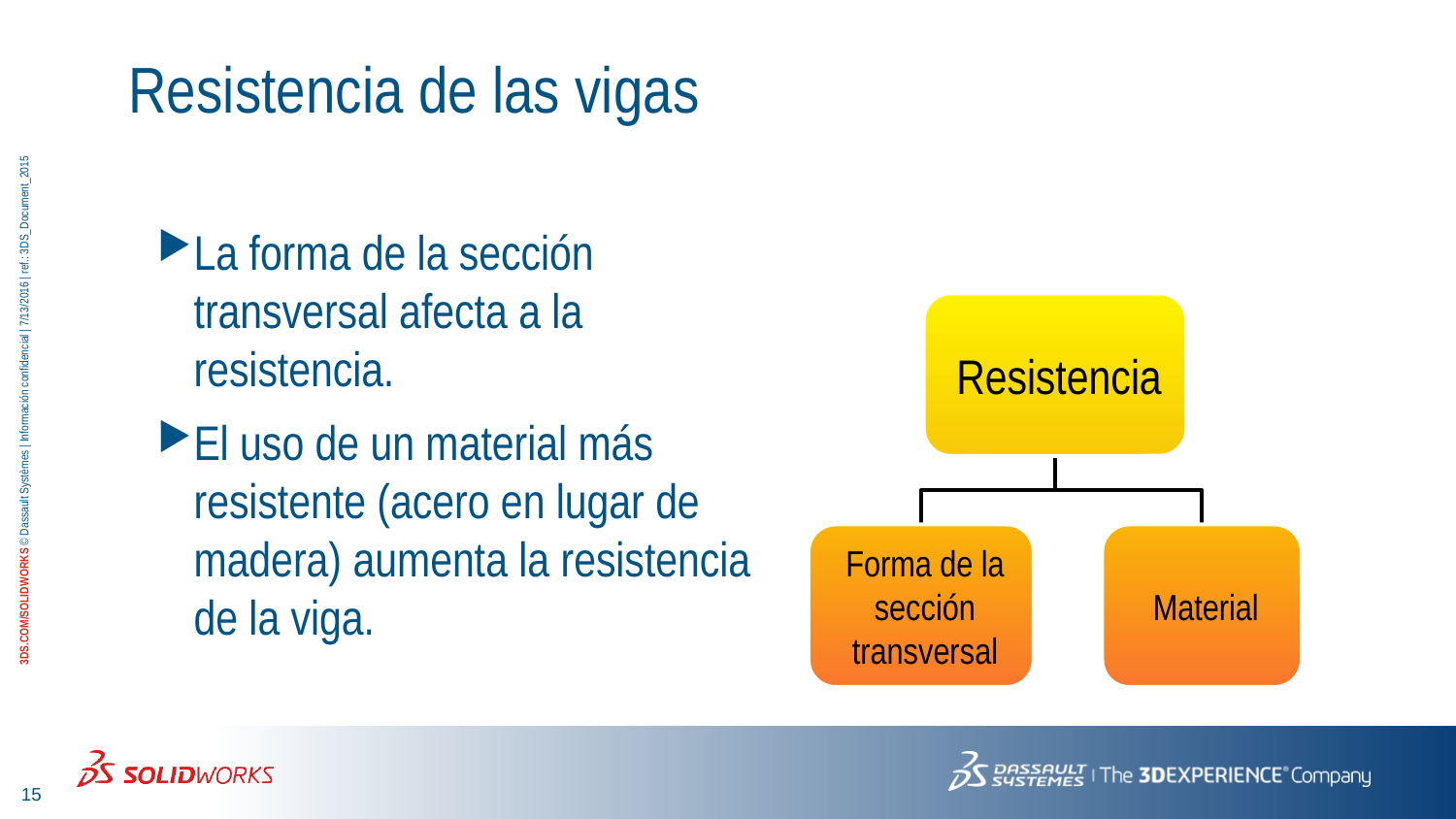

# Resistencia de las vigas
La forma de la sección transversal afecta a la resistencia.
El uso de un material más resistente (acero en lugar de madera) aumenta la resistencia de la viga.
Resistencia
Forma de la sección
transversal
Material